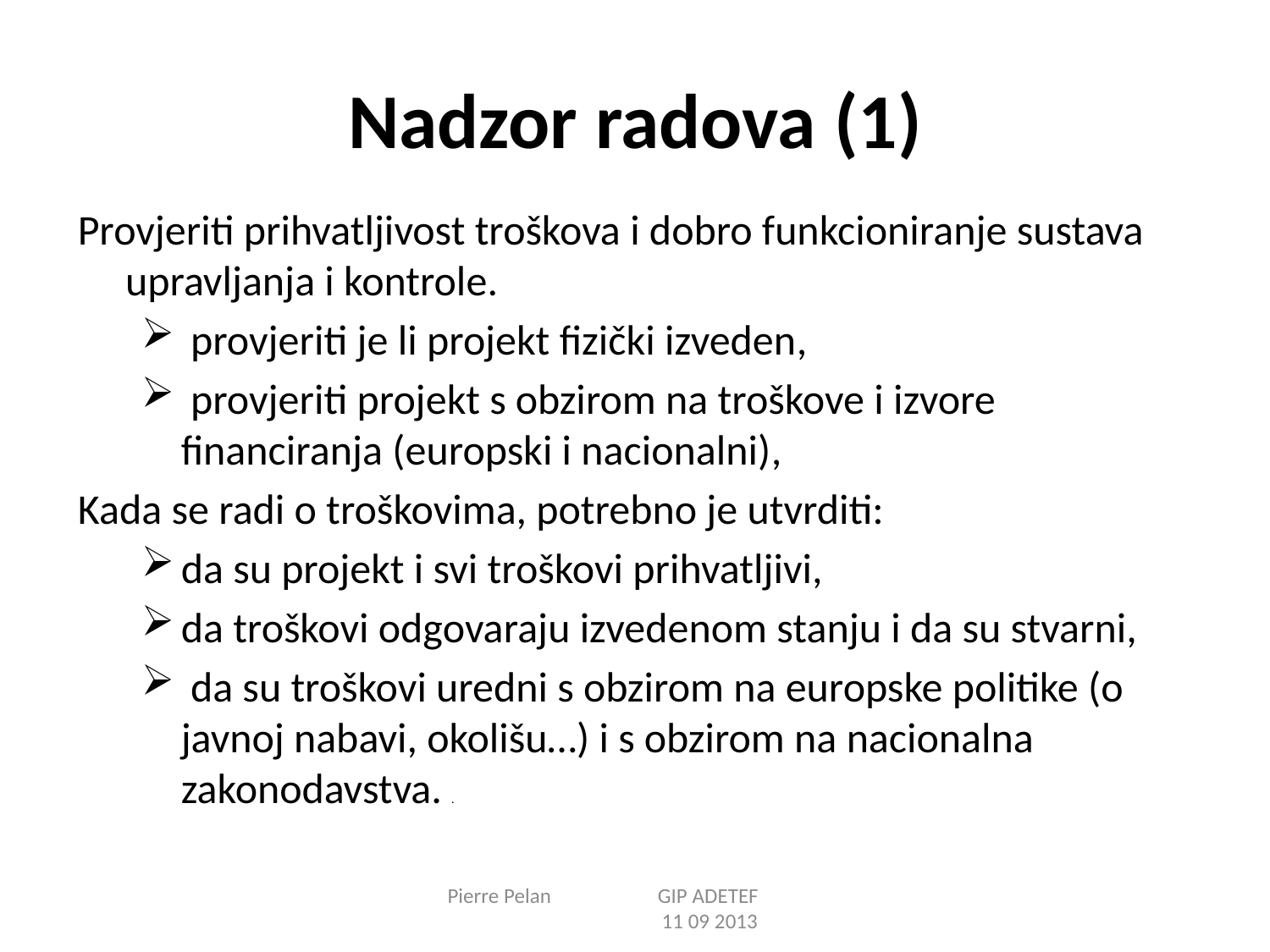

# Nadzor radova (1)
Provjeriti prihvatljivost troškova i dobro funkcioniranje sustava upravljanja i kontrole.
 provjeriti je li projekt fizički izveden,
 provjeriti projekt s obzirom na troškove i izvore financiranja (europski i nacionalni),
Kada se radi o troškovima, potrebno je utvrditi:
da su projekt i svi troškovi prihvatljivi,
da troškovi odgovaraju izvedenom stanju i da su stvarni,
 da su troškovi uredni s obzirom na europske politike (o javnoj nabavi, okolišu…) i s obzirom na nacionalna zakonodavstva. .
Pierre Pelan                      GIP ADETEF                                             11 09 2013